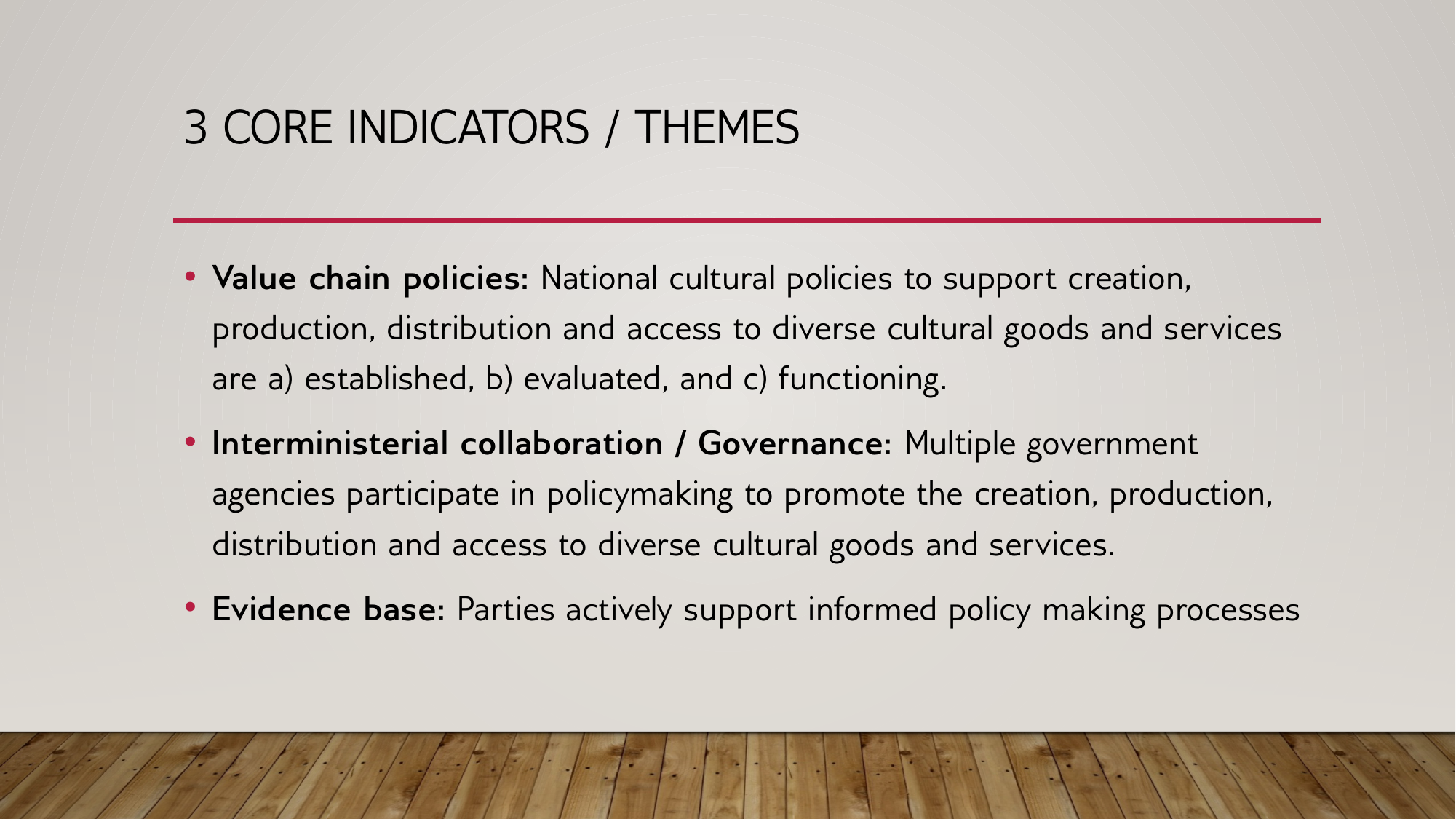

# 3 core indicators / themes
Value chain policies: National cultural policies to support creation, production, distribution and access to diverse cultural goods and services are a) established, b) evaluated, and c) functioning.
Interministerial collaboration / Governance: Multiple government agencies participate in policymaking to promote the creation, production, distribution and access to diverse cultural goods and services.
Evidence base: Parties actively support informed policy making processes